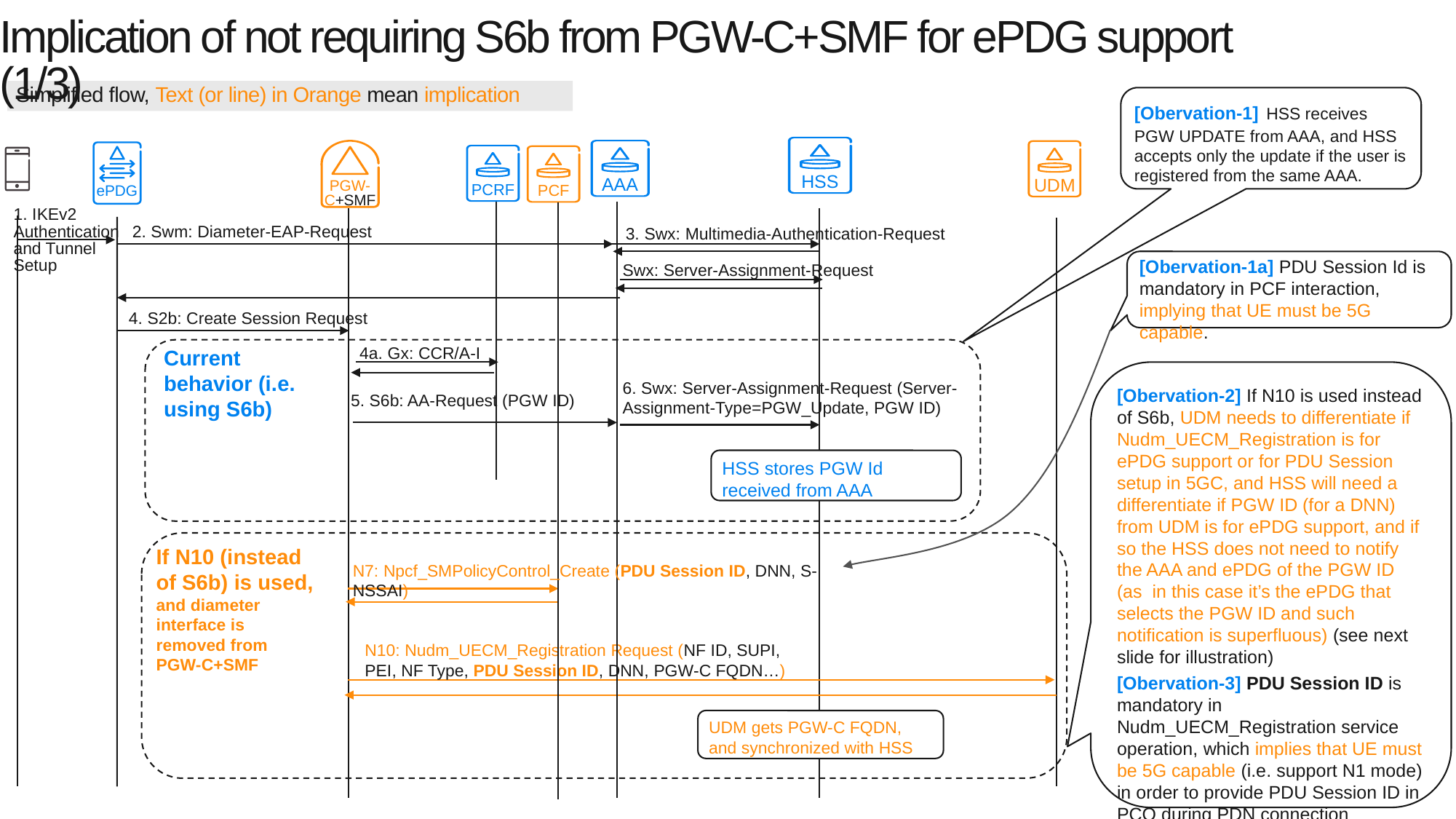

# Implication of not requiring S6b from PGW-C+SMF for ePDG support (1/3)
Simplified flow, Text (or line) in Orange mean implication
[Obervation-1] HSS receives PGW UPDATE from AAA, and HSS accepts only the update if the user is registered from the same AAA.

HSS

PGW-C+SMF

AAA

UDM

ePDG

PCRF

PCF

1. IKEv2 Authentication and Tunnel Setup
2. Swm: Diameter-EAP-Request
3. Swx: Multimedia-Authentication-Request
[Obervation-1a] PDU Session Id is mandatory in PCF interaction, implying that UE must be 5G capable.
Swx: Server-Assignment-Request
4. S2b: Create Session Request

4a. Gx: CCR/A-I
Current behavior (i.e. using S6b)

[Obervation-2] If N10 is used instead of S6b, UDM needs to differentiate if Nudm_UECM_Registration is for ePDG support or for PDU Session setup in 5GC, and HSS will need a differentiate if PGW ID (for a DNN) from UDM is for ePDG support, and if so the HSS does not need to notify the AAA and ePDG of the PGW ID (as  in this case it’s the ePDG that selects the PGW ID and such notification is superfluous) (see next slide for illustration)
[Obervation-3] PDU Session ID is mandatory in Nudm_UECM_Registration service operation, which implies that UE must be 5G capable (i.e. support N1 mode) in order to provide PDU Session ID in PCO during PDN connection establishment;
6. Swx: Server-Assignment-Request (Server-Assignment-Type=PGW_Update, PGW ID)
5. S6b: AA-Request (PGW ID)
HSS stores PGW Id received from AAA

If N10 (instead of S6b) is used, and diameter interface is removed from PGW-C+SMF
N7: Npcf_SMPolicyControl_Create (PDU Session ID, DNN, S-NSSAI)
N10: Nudm_UECM_Registration Request (NF ID, SUPI, PEI, NF Type, PDU Session ID, DNN, PGW-C FQDN…)
UDM gets PGW-C FQDN, and synchronized with HSS